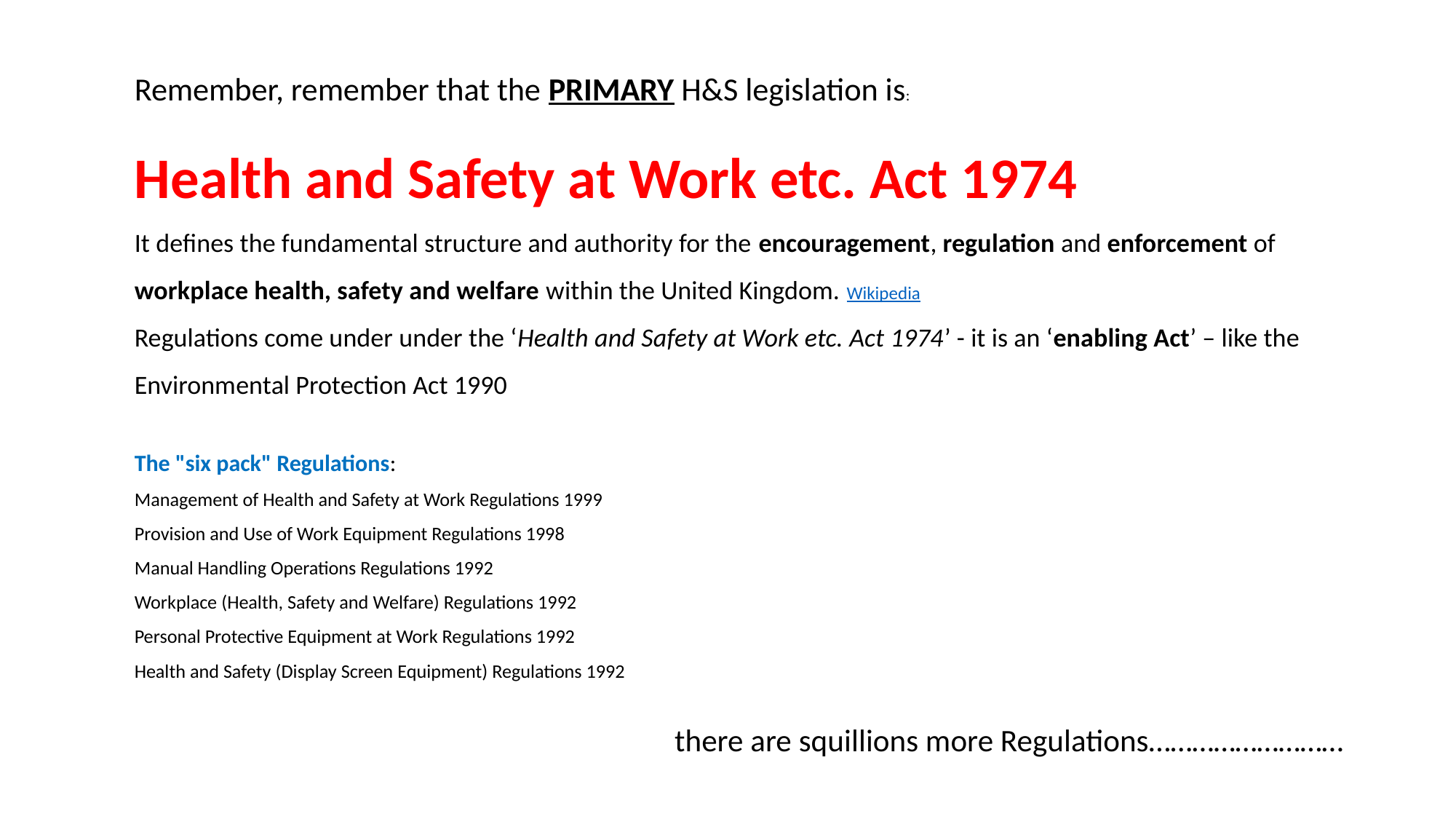

Remember, remember that the PRIMARY H&S legislation is:
Health and Safety at Work etc. Act 1974
It defines the fundamental structure and authority for the encouragement, regulation and enforcement of workplace health, safety and welfare within the United Kingdom. Wikipedia
Regulations come under under the ‘Health and Safety at Work etc. Act 1974’ - it is an ‘enabling Act’ – like the Environmental Protection Act 1990

The "six pack" Regulations:
Management of Health and Safety at Work Regulations 1999
Provision and Use of Work Equipment Regulations 1998
Manual Handling Operations Regulations 1992
Workplace (Health, Safety and Welfare) Regulations 1992
Personal Protective Equipment at Work Regulations 1992
Health and Safety (Display Screen Equipment) Regulations 1992

there are squillions more Regulations………………………

#